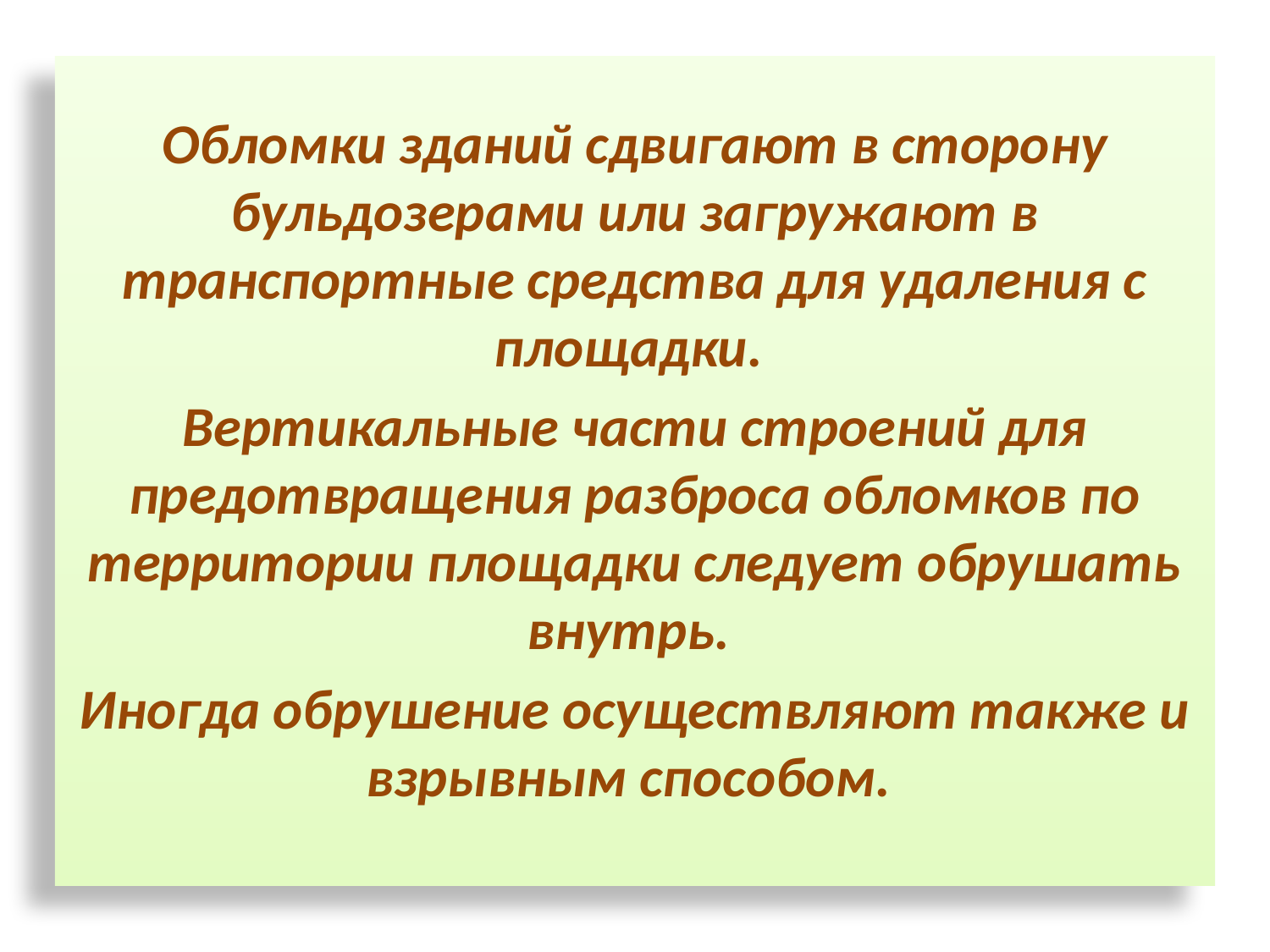

Обломки зданий сдвигают в сторону бульдозерами или загружают в транспортные средства для удаления с площадки.
Вертикальные части строений для предотвращения разброса обломков по территории площадки следует обрушать внутрь.
Иногда обрушение осуществляют также и взрывным способом.